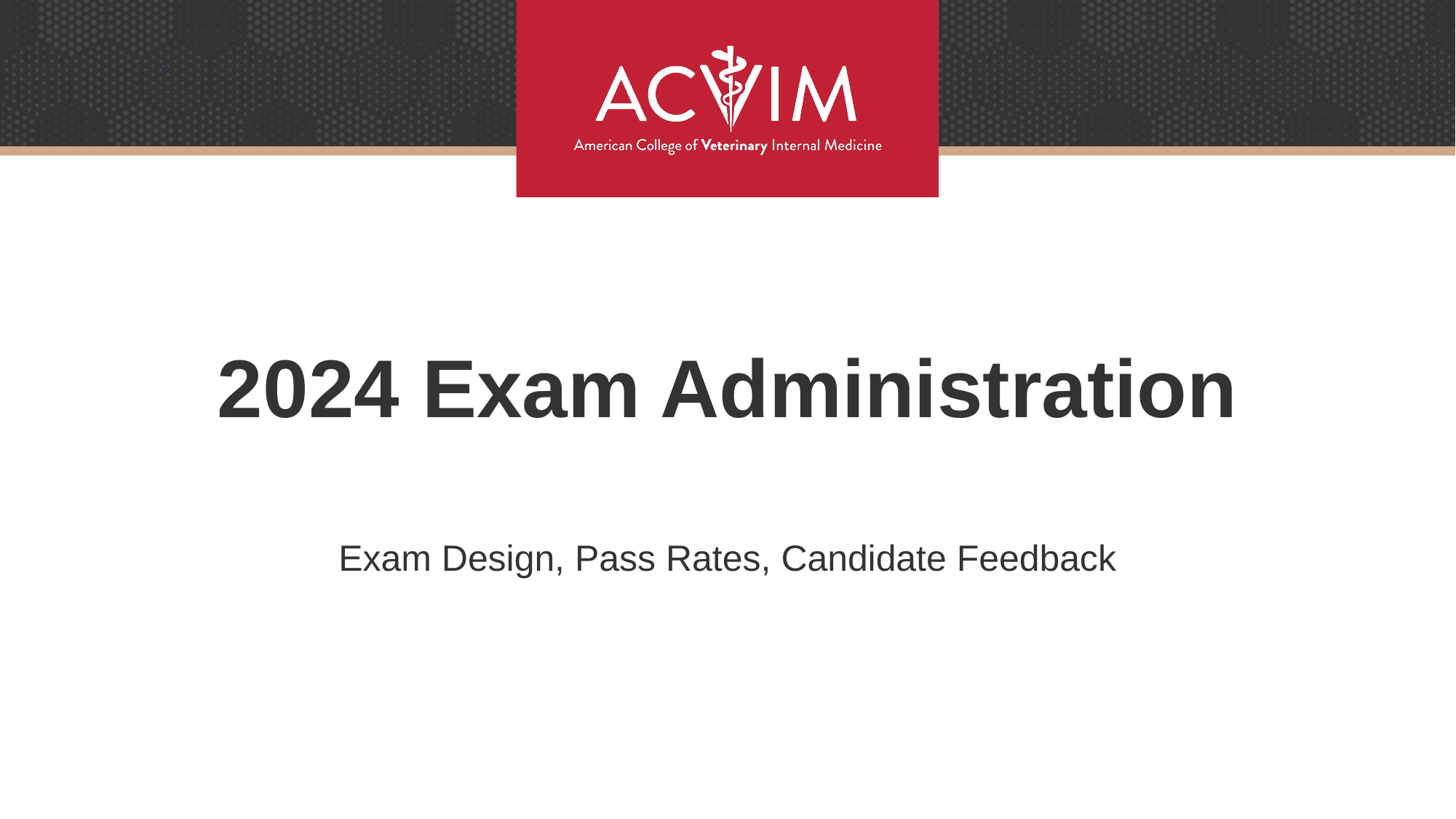

# 2024 Exam Administration
Exam Design, Pass Rates, Candidate Feedback